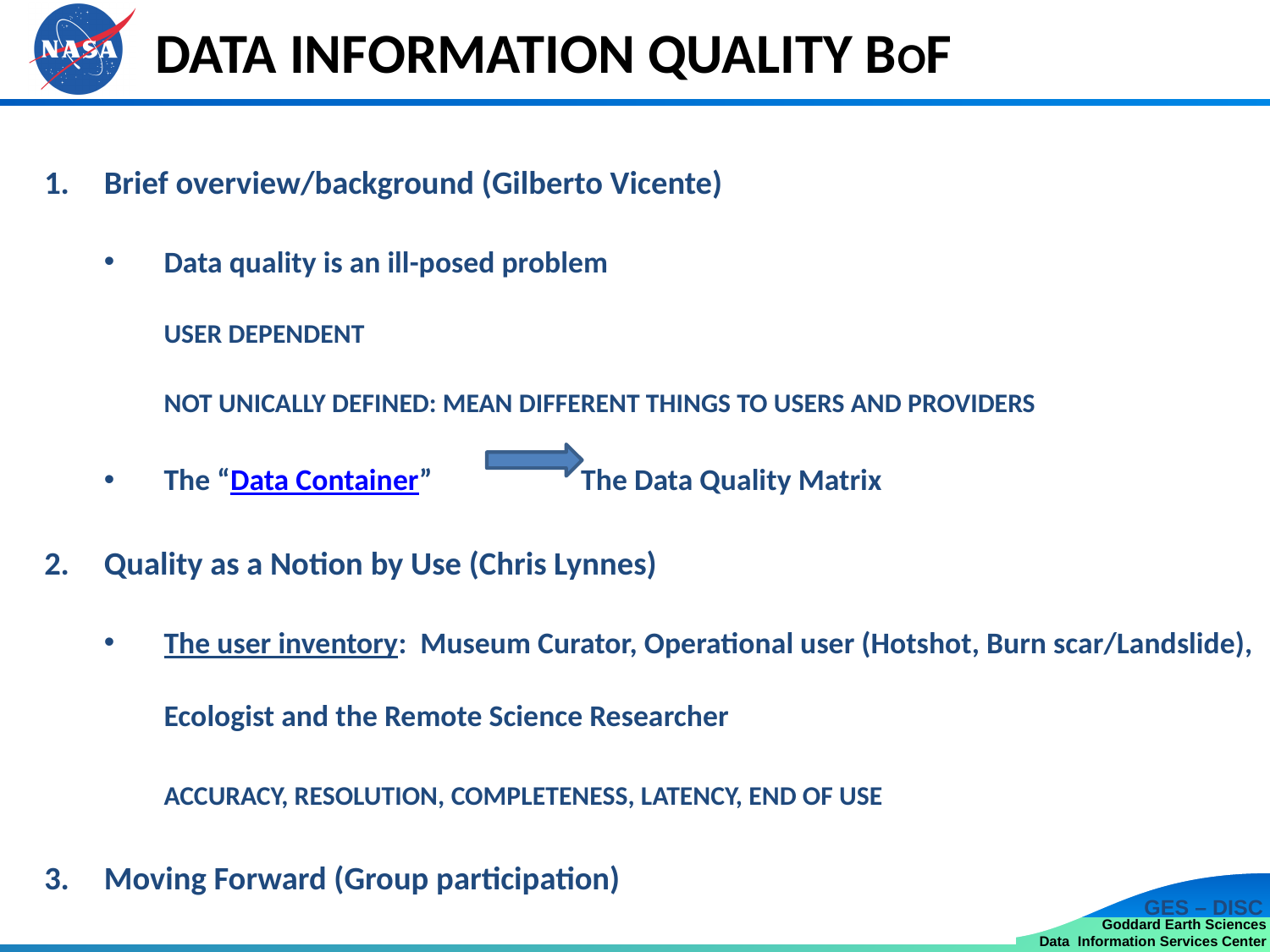

# DATA information QUALITY bOF
Brief overview/background (Gilberto Vicente)
Data quality is an ill-posed problem
 	USER DEPENDENT
	NOT UNICALLY DEFINED: MEAN DIFFERENT THINGS TO USERS AND PROVIDERS
The “Data Container”                      The Data Quality Matrix
Quality as a Notion by Use (Chris Lynnes)
The user inventory:  Museum Curator, Operational user (Hotshot, Burn scar/Landslide), Ecologist and the Remote Science Researcher
	ACCURACY, RESOLUTION, COMPLETENESS, LATENCY, END OF USE
Moving Forward (Group participation)